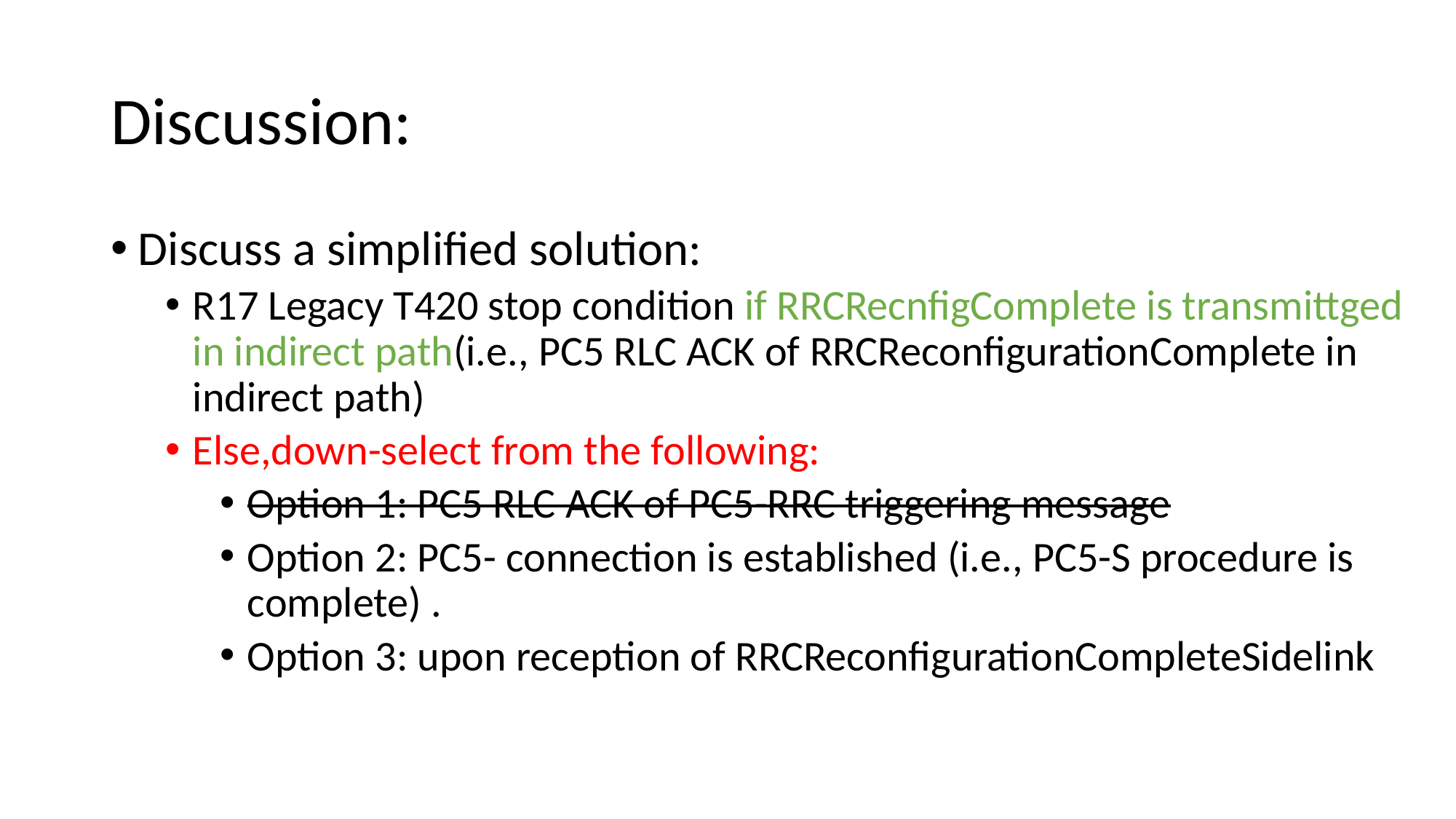

# Discussion:
Discuss a simplified solution:
R17 Legacy T420 stop condition if RRCRecnfigComplete is transmittged in indirect path(i.e., PC5 RLC ACK of RRCReconfigurationComplete in indirect path)
Else,down-select from the following:
Option 1: PC5 RLC ACK of PC5-RRC triggering message
Option 2: PC5- connection is established (i.e., PC5-S procedure is complete) .
Option 3: upon reception of RRCReconfigurationCompleteSidelink